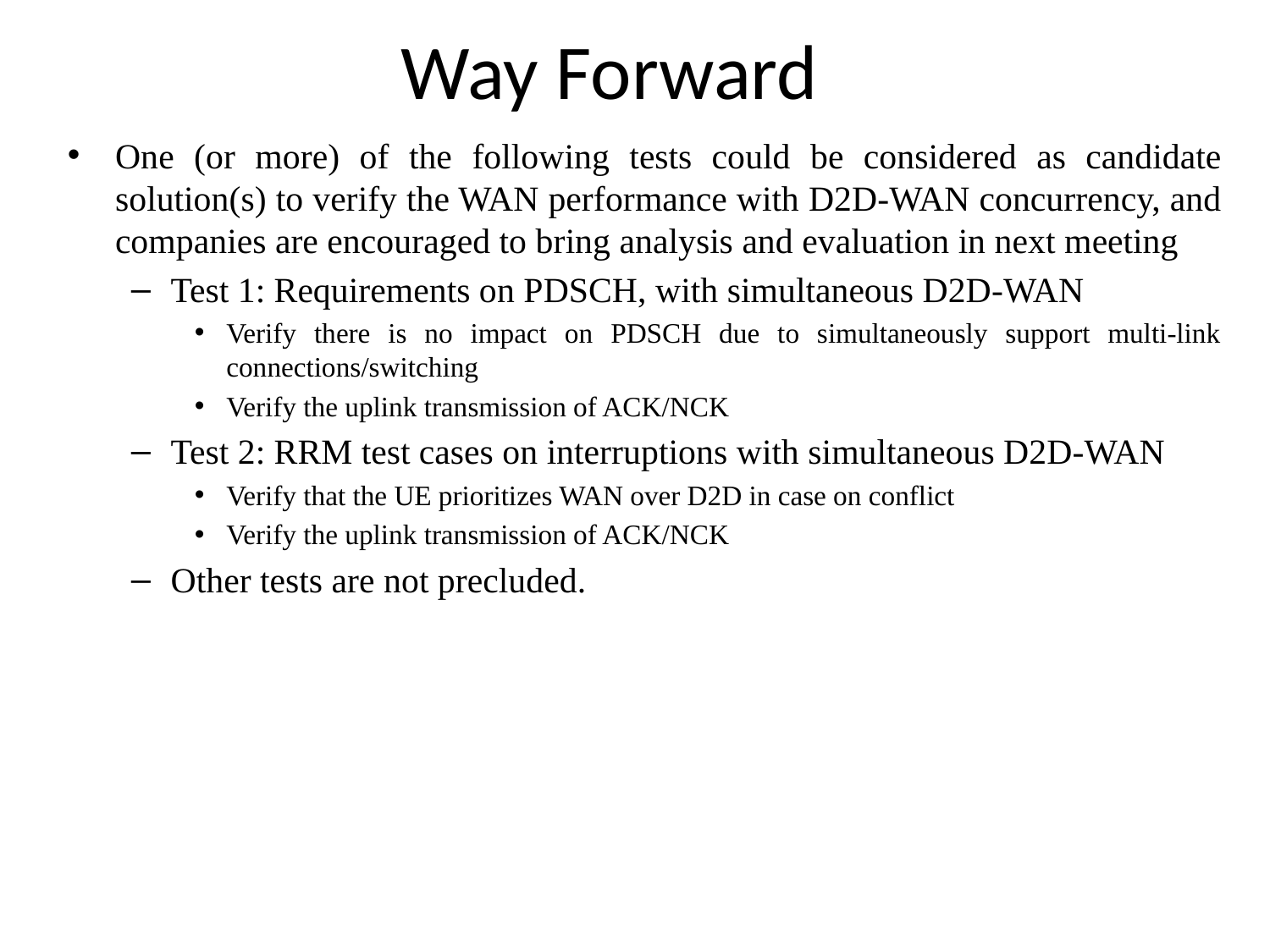

# Way Forward
One (or more) of the following tests could be considered as candidate solution(s) to verify the WAN performance with D2D-WAN concurrency, and companies are encouraged to bring analysis and evaluation in next meeting
Test 1: Requirements on PDSCH, with simultaneous D2D-WAN
Verify there is no impact on PDSCH due to simultaneously support multi-link connections/switching
Verify the uplink transmission of ACK/NCK
Test 2: RRM test cases on interruptions with simultaneous D2D-WAN
Verify that the UE prioritizes WAN over D2D in case on conflict
Verify the uplink transmission of ACK/NCK
Other tests are not precluded.